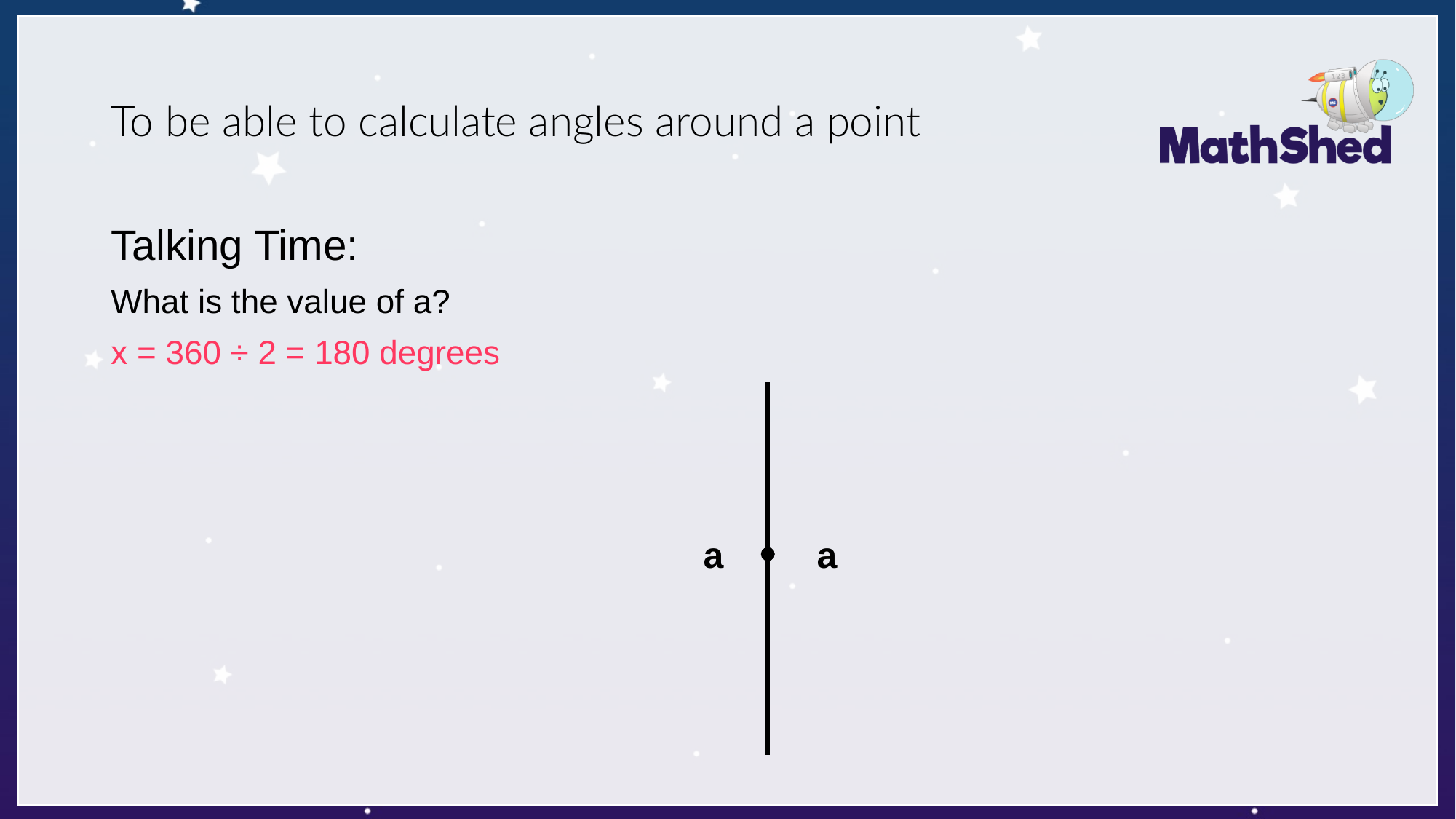

# To be able to calculate angles around a point
Talking Time:
What is the value of a?
x = 360 ÷ 2 = 180 degrees

a
a